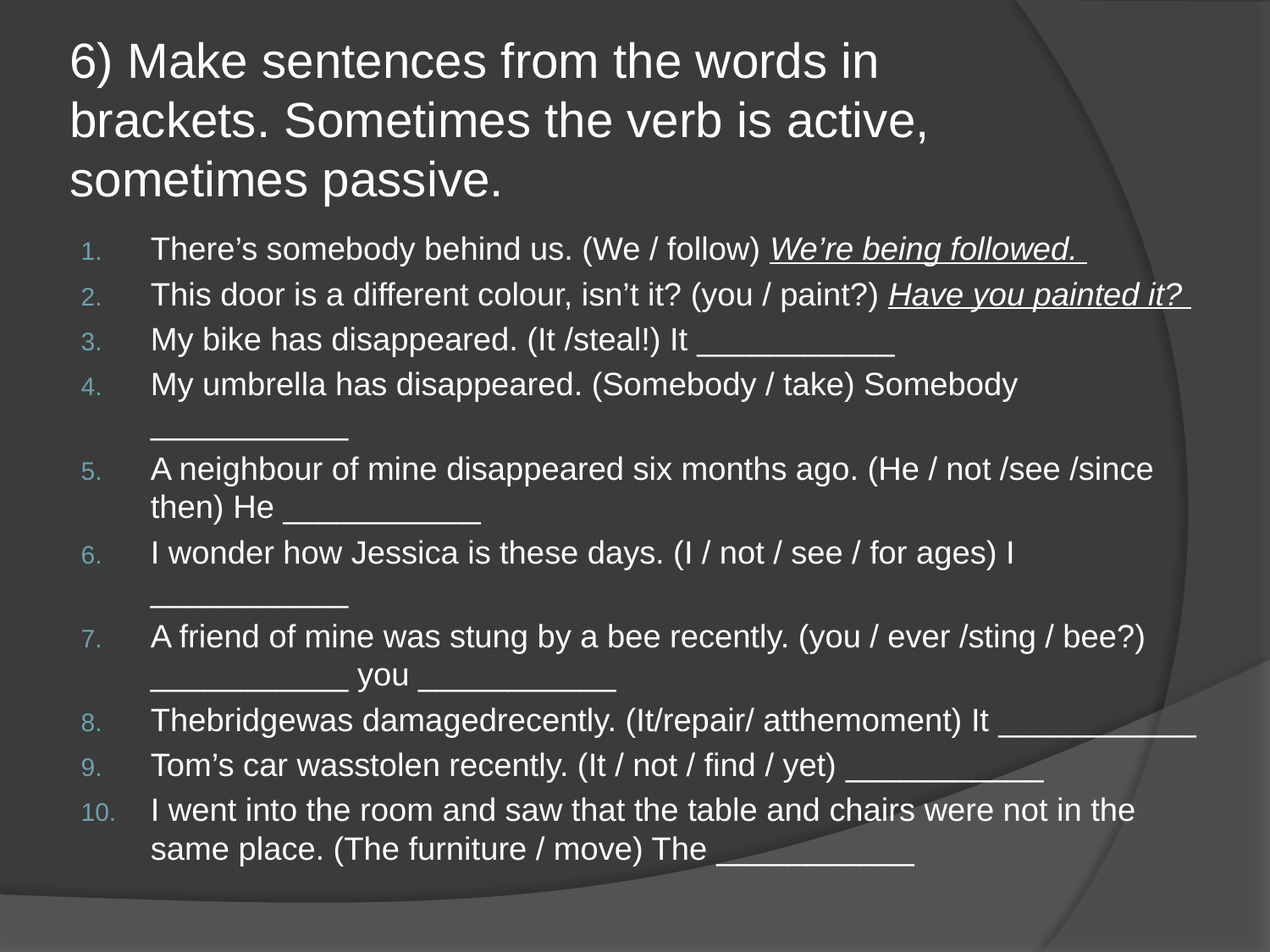

# 6) Make sentences from the words in brackets. Sometimes the verb is active, sometimes passive.
There’s somebody behind us. (We / follow) We’re being followed.
This door is a different colour, isn’t it? (you / paint?) Have you painted it?
My bike has disappeared. (It /steal!) It ___________
My umbrella has disappeared. (Somebody / take) Somebody ___________
A neighbour of mine disappeared six months ago. (He / not /see /since then) He ___________
I wonder how Jessica is these days. (I / not / see / for ages) I ___________
A friend of mine was stung by a bee recently. (you / ever /sting / bee?) ___________ you ___________
Thebridgewas damagedrecently. (It/repair/ atthemoment) It ___________
Tom’s car wasstolen recently. (It / not / find / yet) ___________
I went into the room and saw that the table and chairs were not in the same place. (The furniture / move) The ___________